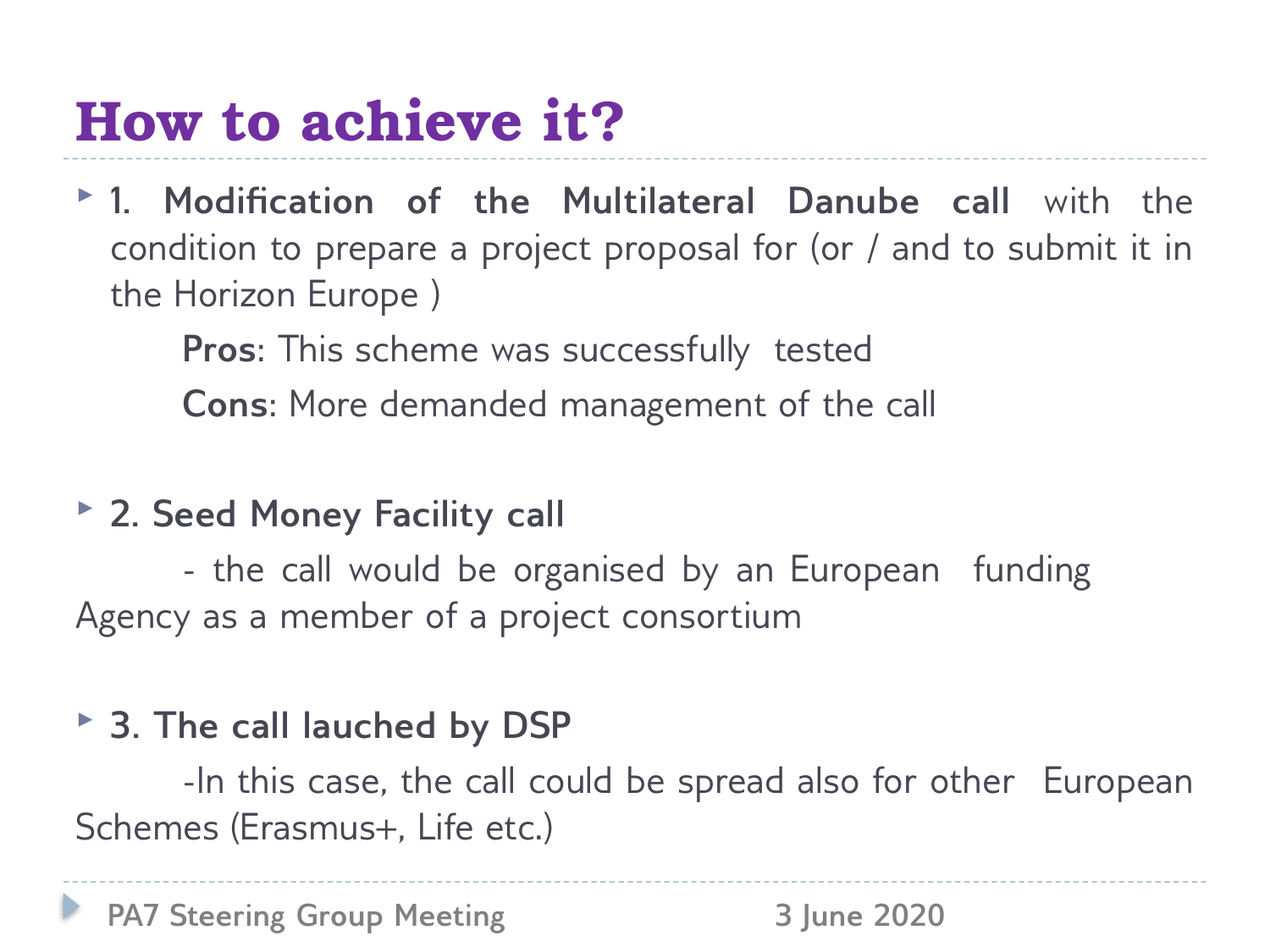

# How to achieve it?
1. Modification of the Multilateral Danube call with the condition to prepare a project proposal for (or / and to submit it in the Horizon Europe )
	Pros: This scheme was successfully  tested
	Cons: More demanded management of the call

2. Seed Money Facility call
	- the call would be organised by an European  funding 	Agency as a member of a project consortium

3. The call lauched by DSP
	-In this case, the call could be spread also for other 	European Schemes (Erasmus+, Life etc.)

PA7 Steering Group Meeting                          3 June 2020